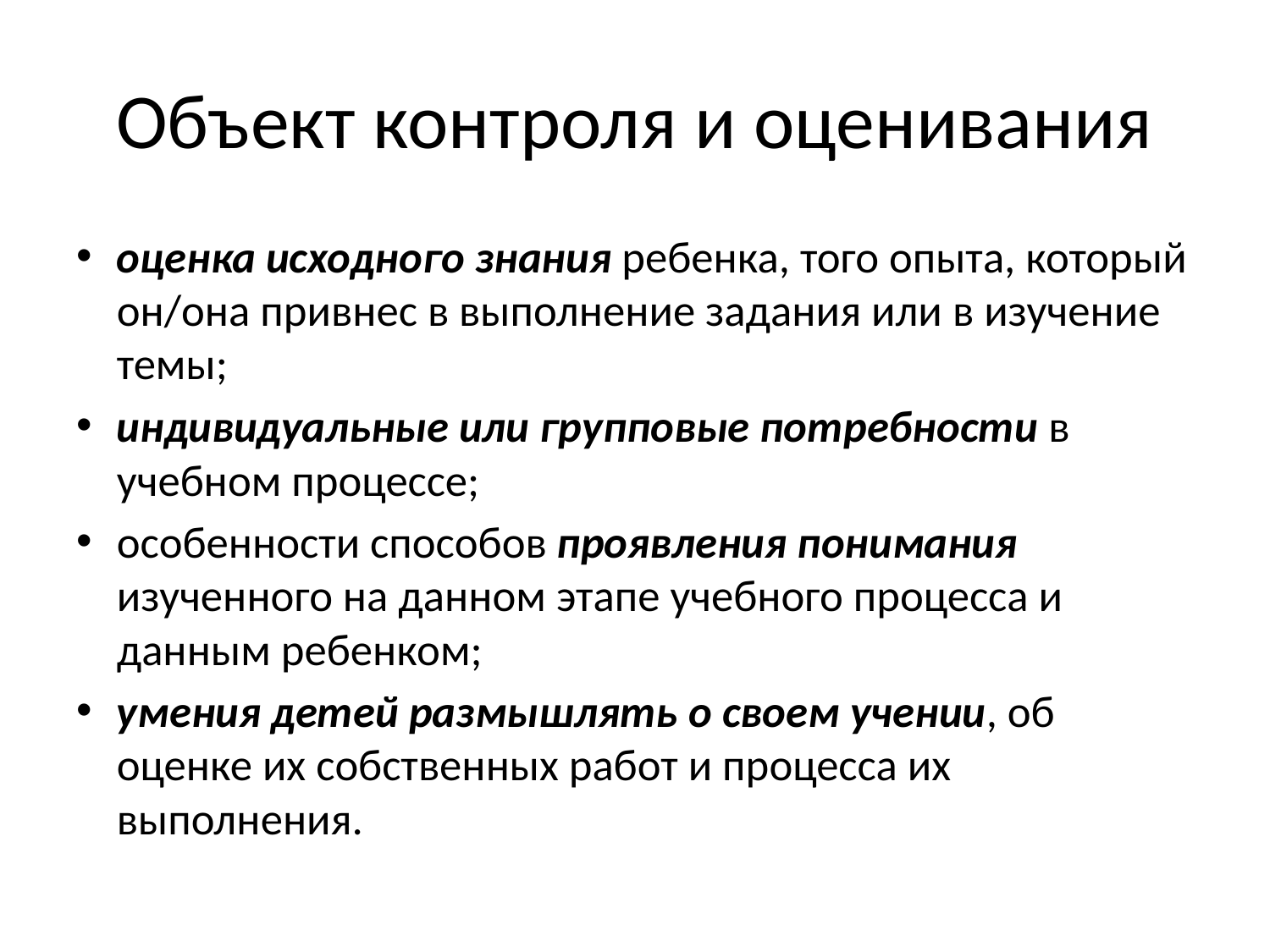

# Объект контроля и оценивания
оценка исходного знания ребенка, того опыта, который он/она привнес в выполнение задания или в изучение темы;
индивидуальные или групповые потребности в учебном процессе;
особенности способов проявления понимания изученного на данном этапе учебного процесса и данным ребенком;
умения детей размышлять о своем учении, об оценке их собственных работ и процесса их выполнения.